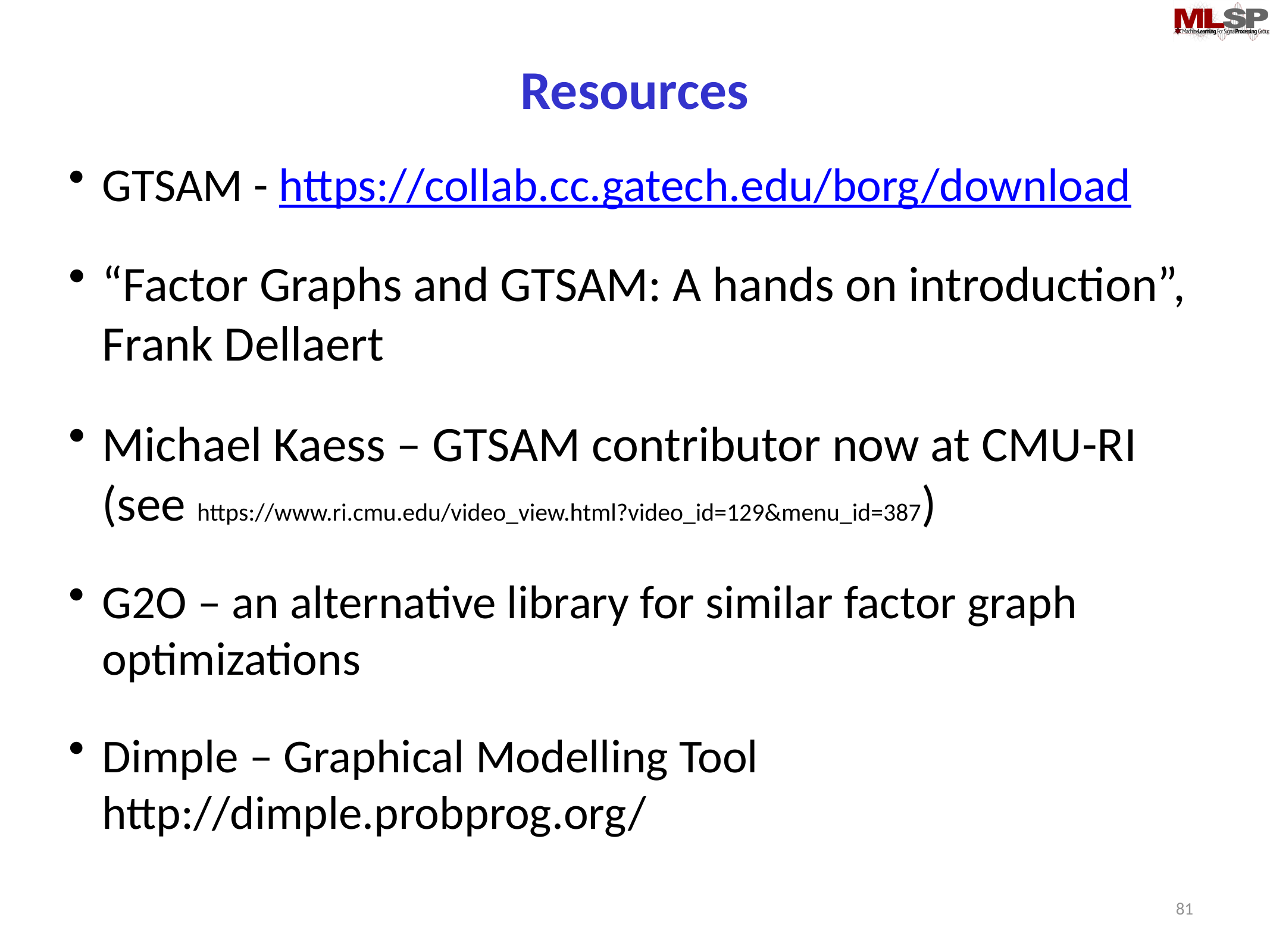

# Resources
GTSAM - https://collab.cc.gatech.edu/borg/download
“Factor Graphs and GTSAM: A hands on introduction”, Frank Dellaert
Michael Kaess – GTSAM contributor now at CMU-RI (see https://www.ri.cmu.edu/video_view.html?video_id=129&menu_id=387)
G2O – an alternative library for similar factor graph optimizations
Dimple – Graphical Modelling Tool http://dimple.probprog.org/

81